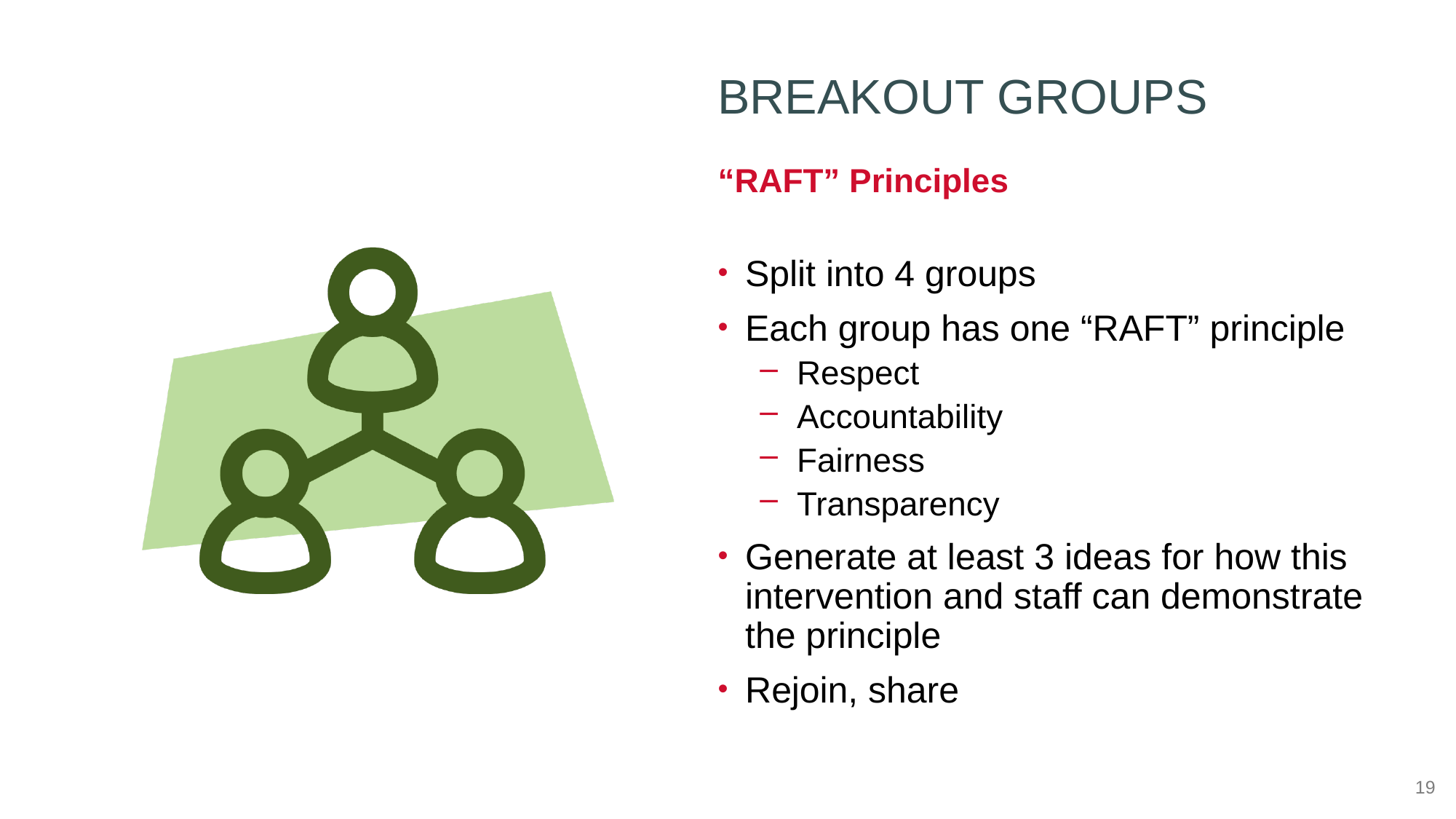

“RAFT” Principles
Split into 4 groups
Each group has one “RAFT” principle
Respect
Accountability
Fairness
Transparency
Generate at least 3 ideas for how this intervention and staff can demonstrate the principle
Rejoin, share

19